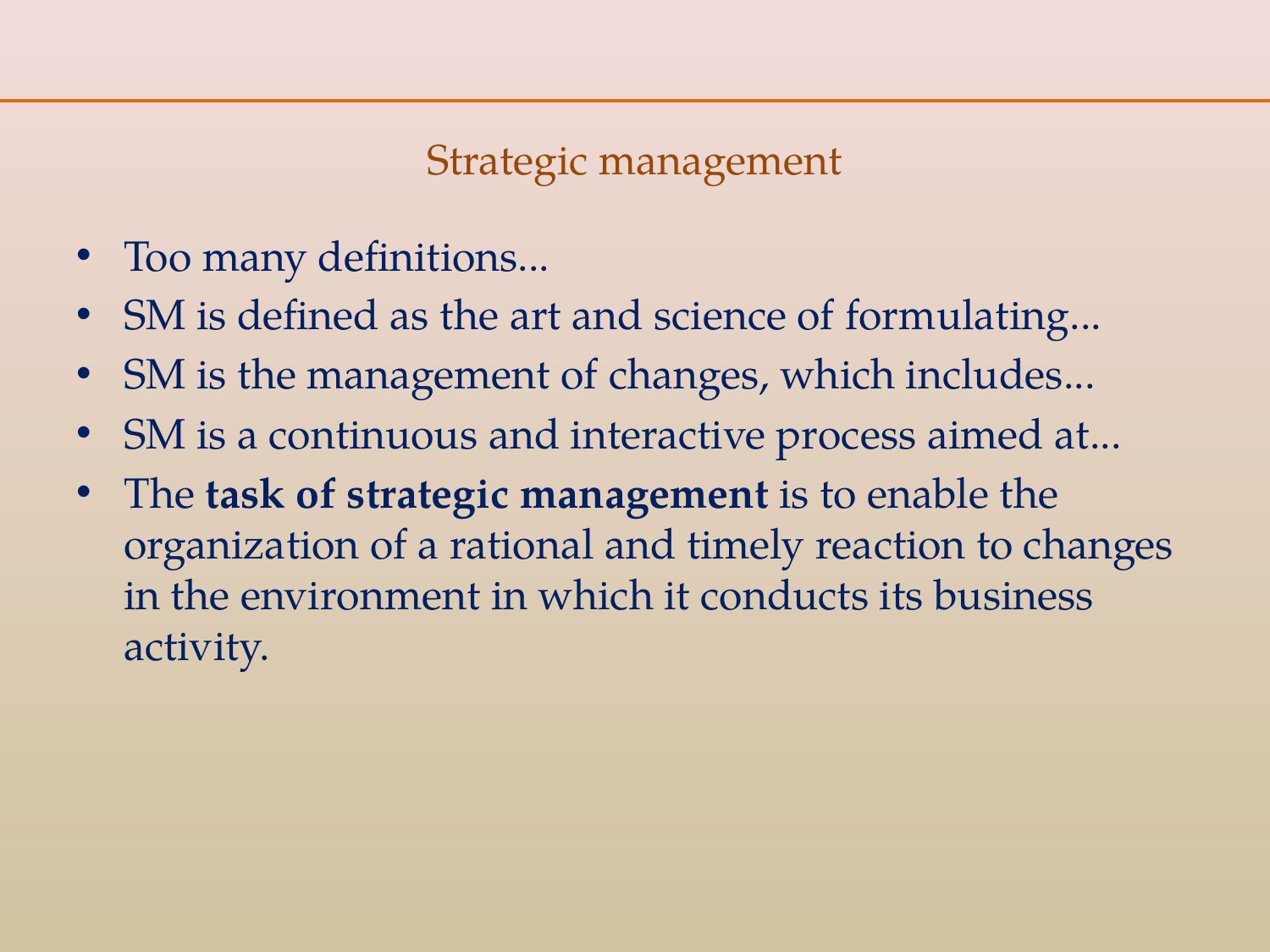

# Strategic management
Too many definitions...
SM is defined as the art and science of formulating...
SM is the management of changes, which includes...
SM is a continuous and interactive process aimed at...
The task of strategic management is to enable the organization of a rational and timely reaction to changes in the environment in which it conducts its business activity.